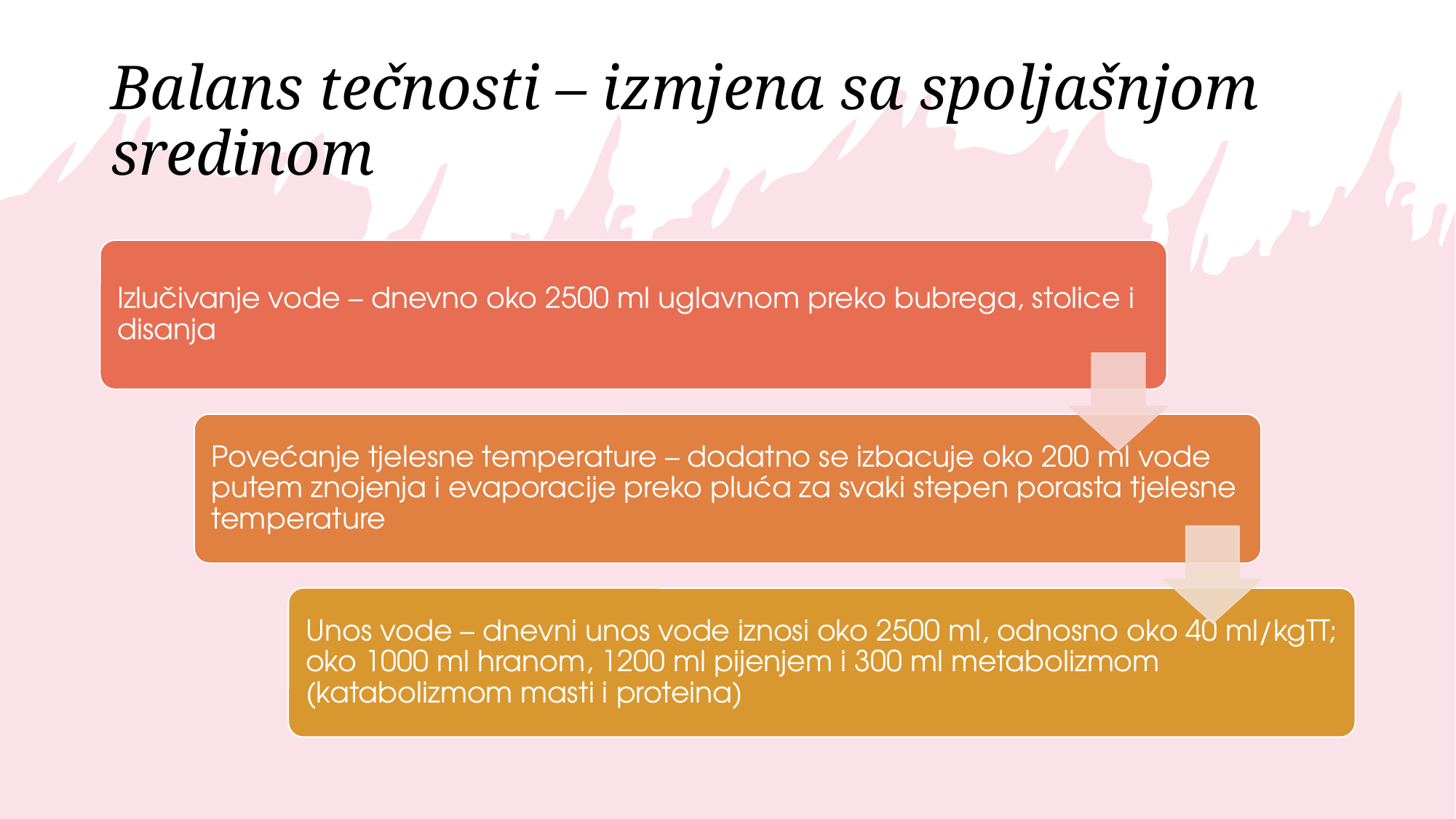

# Balans tečnosti – izmjena sa spoljašnjom sredinom

Izlučivanje vode – dnevno oko 2500 ml uglavnom preko bubrega, stolice i disanja
Povećanje tjelesne temperature – dodatno se izbacuje oko 200 ml vode putem znojenja i evaporacije preko pluća za svaki stepen porasta tjelesne temperature
Unos vode – dnevni unos vode iznosi oko 2500 ml, odnosno oko 40 ml/kgTT; oko 1000 ml hranom, 1200 ml pijenjem i 300 ml metabolizmom (katabolizmom masti i proteina)